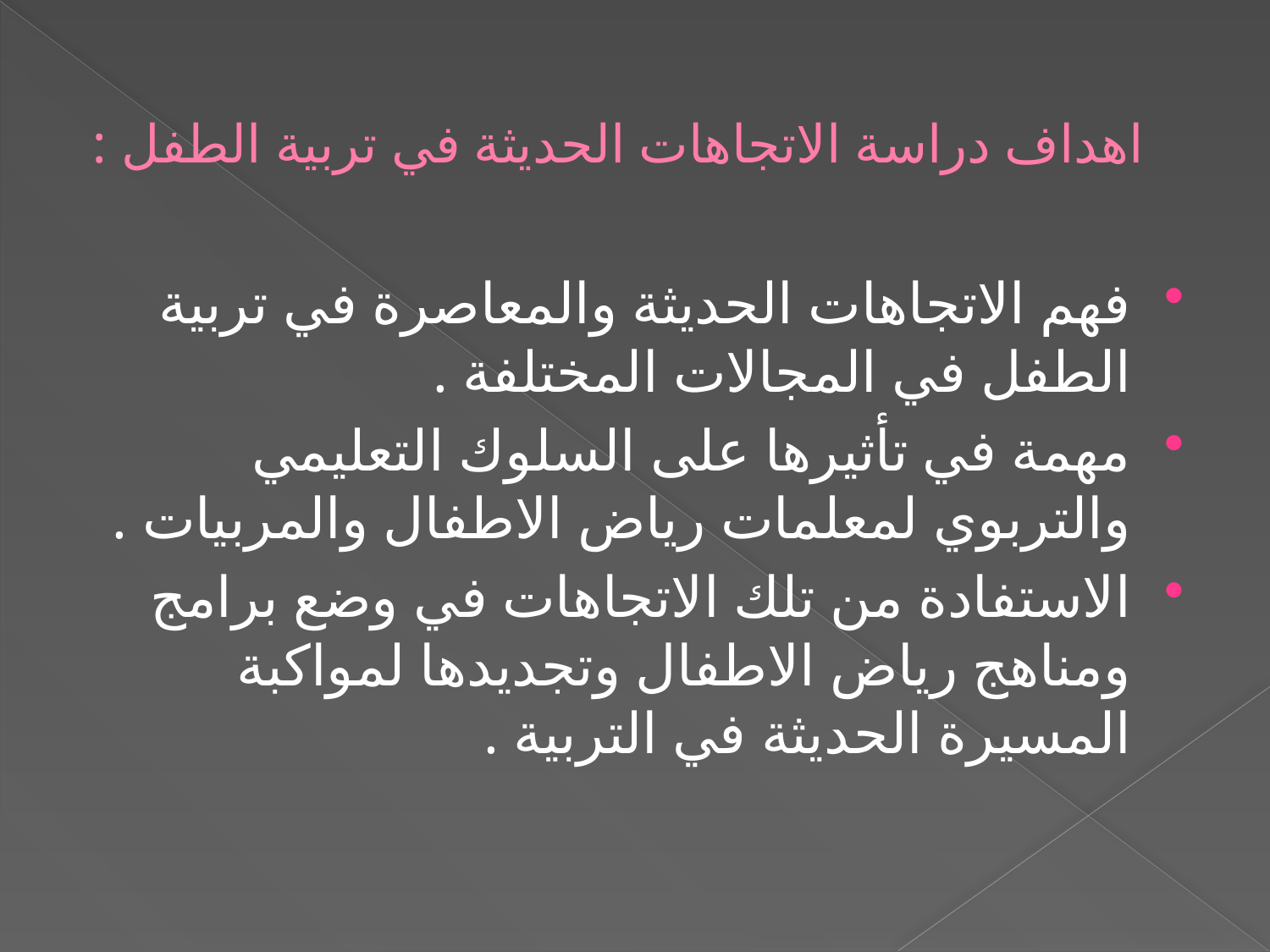

# اهداف دراسة الاتجاهات الحديثة في تربية الطفل :
فهم الاتجاهات الحديثة والمعاصرة في تربية الطفل في المجالات المختلفة .
مهمة في تأثيرها على السلوك التعليمي والتربوي لمعلمات رياض الاطفال والمربيات .
الاستفادة من تلك الاتجاهات في وضع برامج ومناهج رياض الاطفال وتجديدها لمواكبة المسيرة الحديثة في التربية .